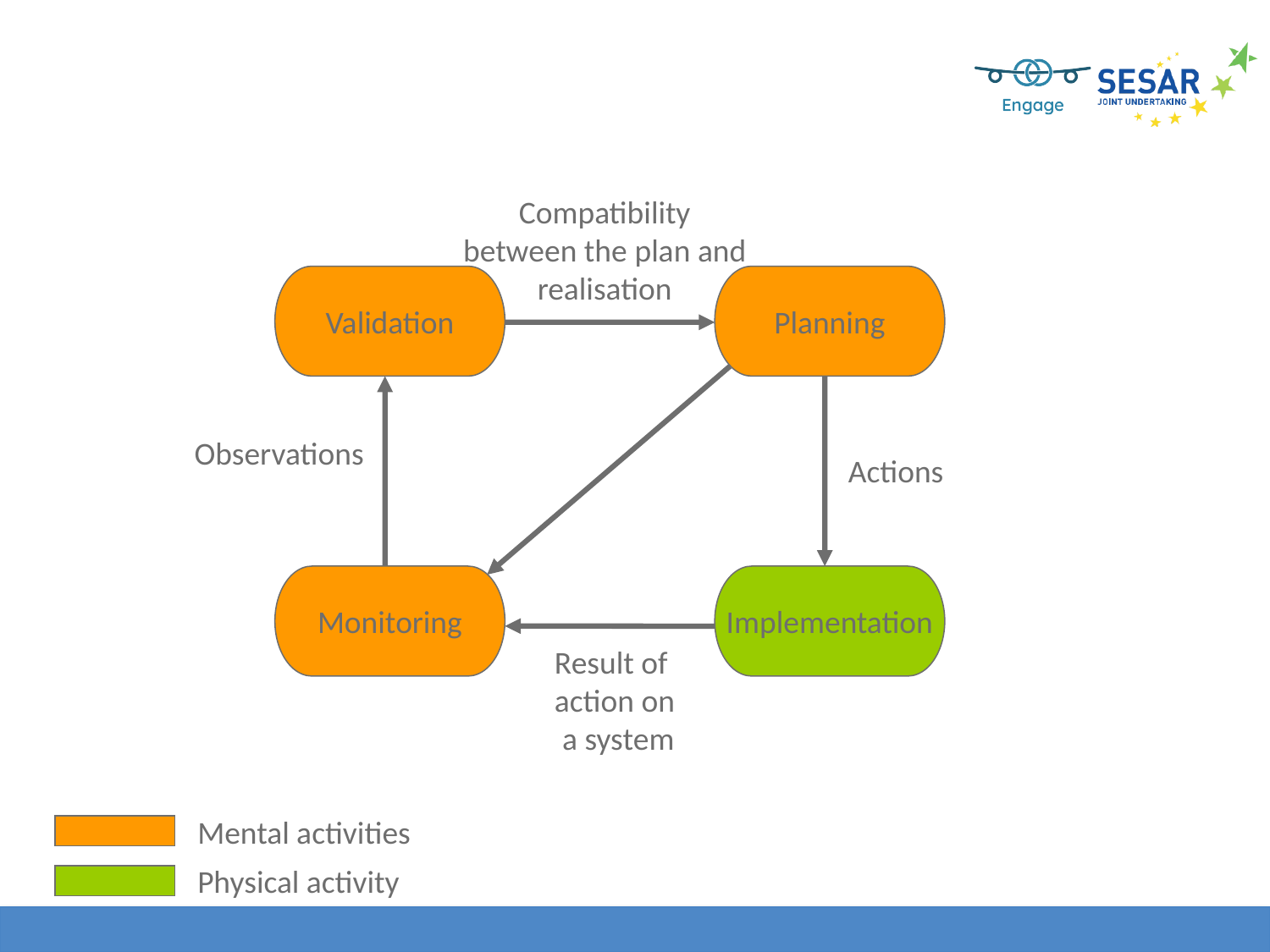

Compatibility
between the plan and
realisation
Validation
Planning

Observations
Actions
Monitoring
Implementation

Result of
action on
 a system
Mental activities

Physical activity